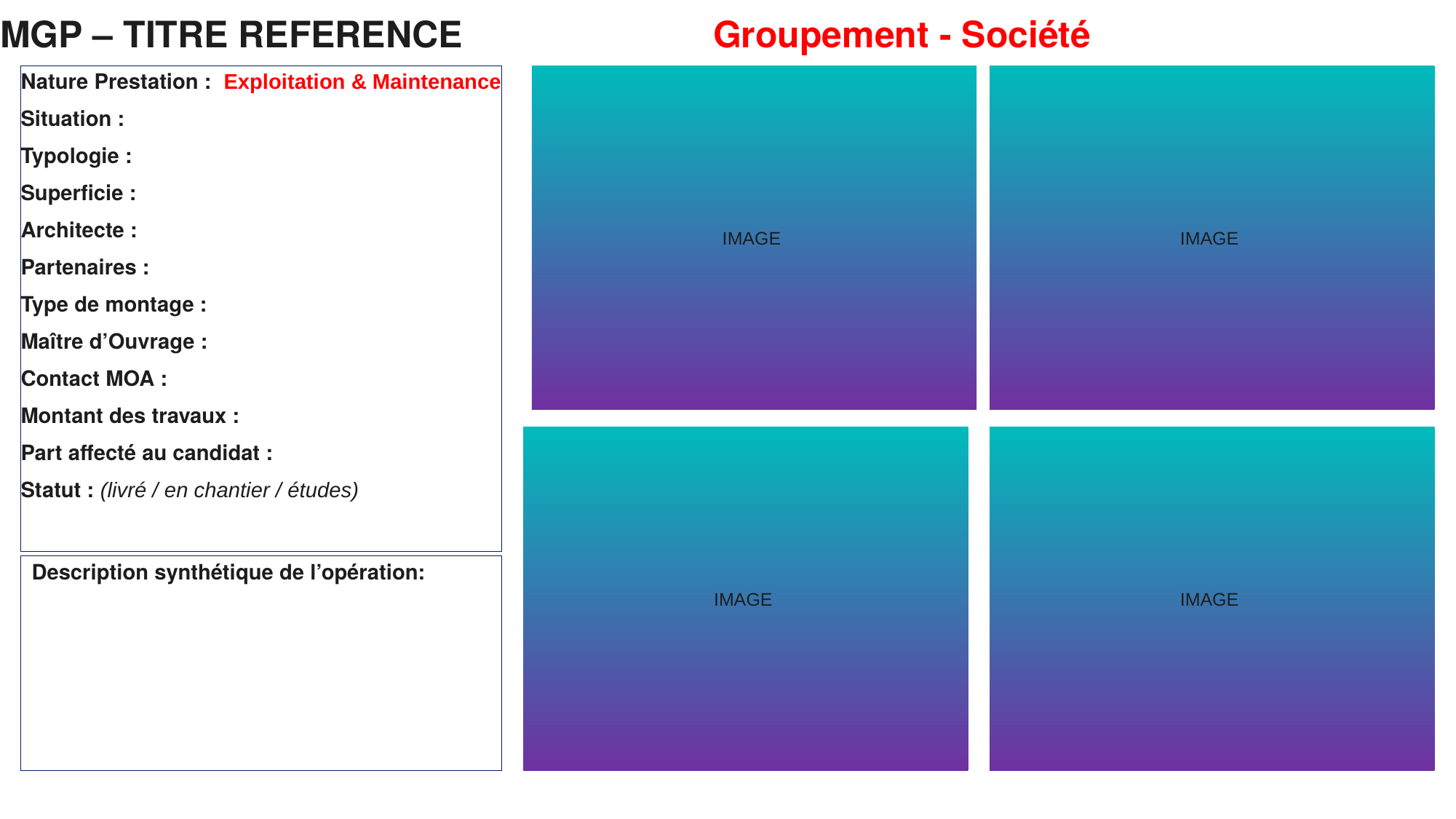

# MGP – TITRE REFERENCE
Groupement - Société
IMAGE
IMAGE
Nature Prestation :  Exploitation & Maintenance
Situation :
Typologie :
Superficie :
Architecte :
Partenaires :
Type de montage :
Maître d’Ouvrage :
Contact MOA :
Montant des travaux :
Part affecté au candidat :
Statut : (livré / en chantier / études)

IMAGE
IMAGE
Description synthétique de l’opération: